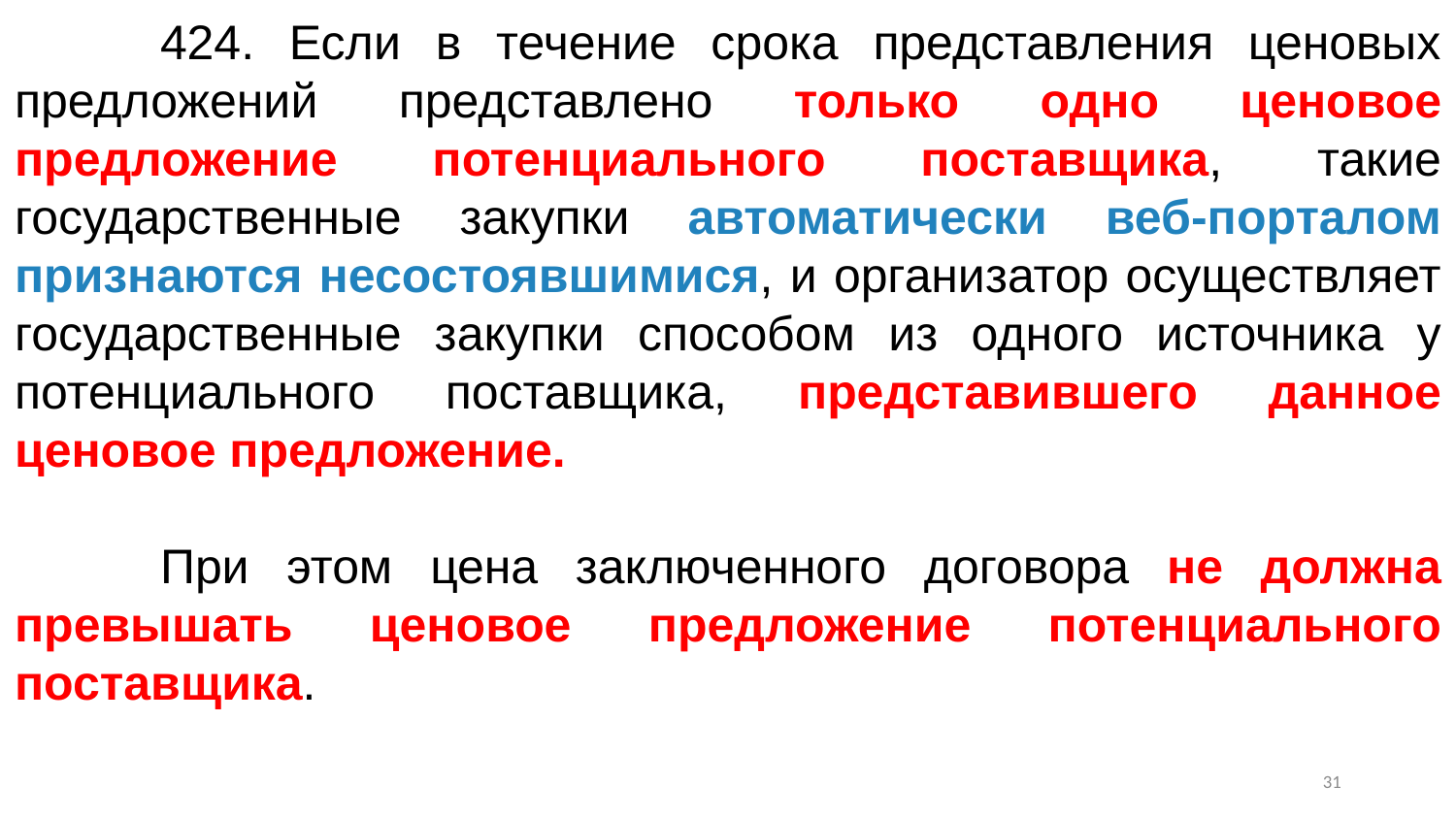

424. Если в течение срока представления ценовых предложений представлено только одно ценовое предложение потенциального поставщика, такие государственные закупки автоматически веб-порталом признаются несостоявшимися, и организатор осуществляет государственные закупки способом из одного источника у потенциального поставщика, представившего данное ценовое предложение.

	При этом цена заключенного договора не должна превышать ценовое предложение потенциального поставщика.
31